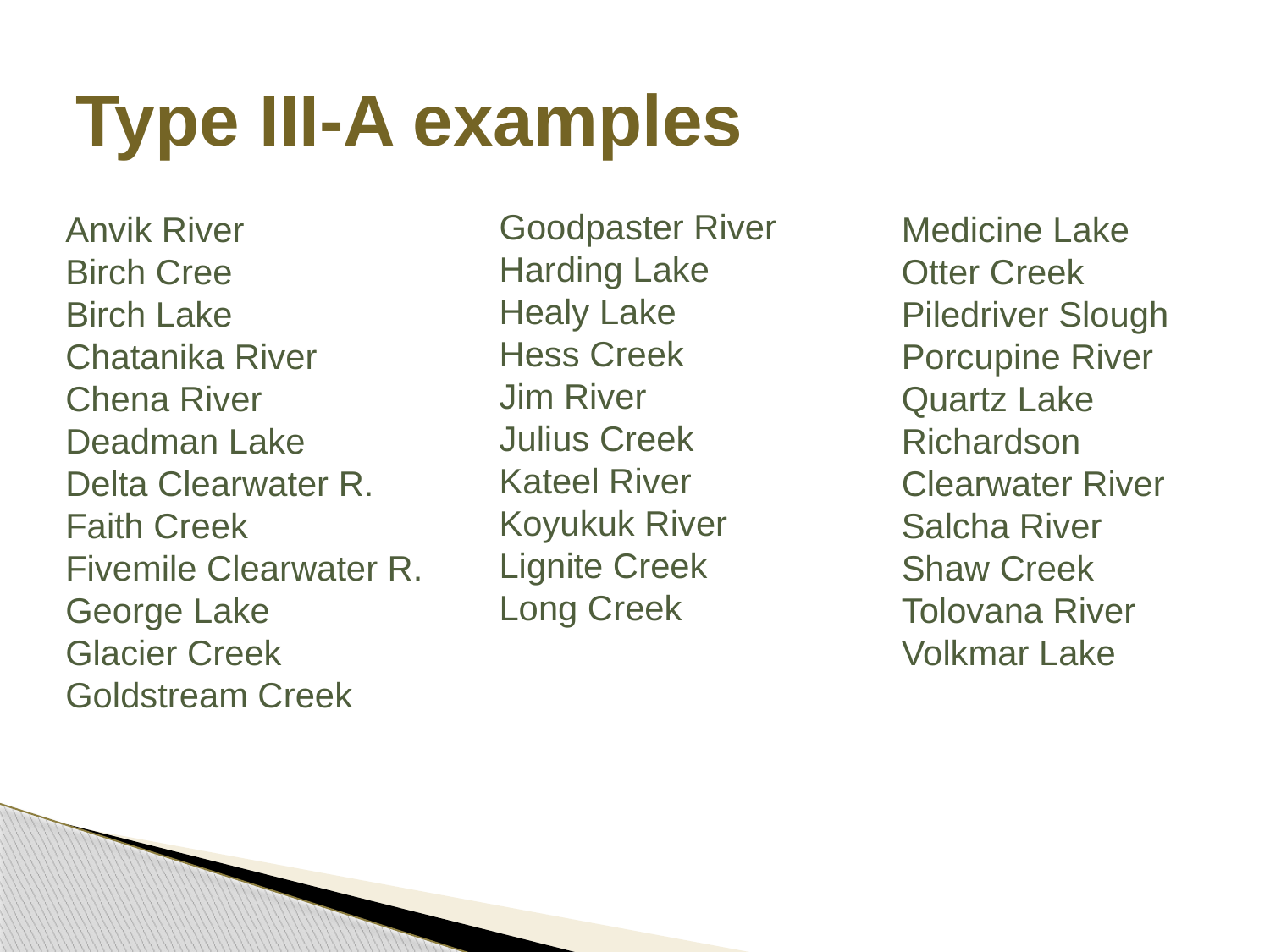

# Type III-A examples
Goodpaster River
Harding Lake
Healy Lake
Hess Creek
Jim River
Julius Creek
Kateel River
Koyukuk River
Lignite Creek
Long Creek
Anvik River
Birch Cree
Birch Lake
Chatanika River
Chena River
Deadman Lake
Delta Clearwater R.
Faith Creek
Fivemile Clearwater R.
George Lake
Glacier Creek
Goldstream Creek
Medicine Lake  Otter Creek
Piledriver Slough
Porcupine River
Quartz Lake
Richardson Clearwater River
Salcha River
Shaw Creek
Tolovana River
Volkmar Lake